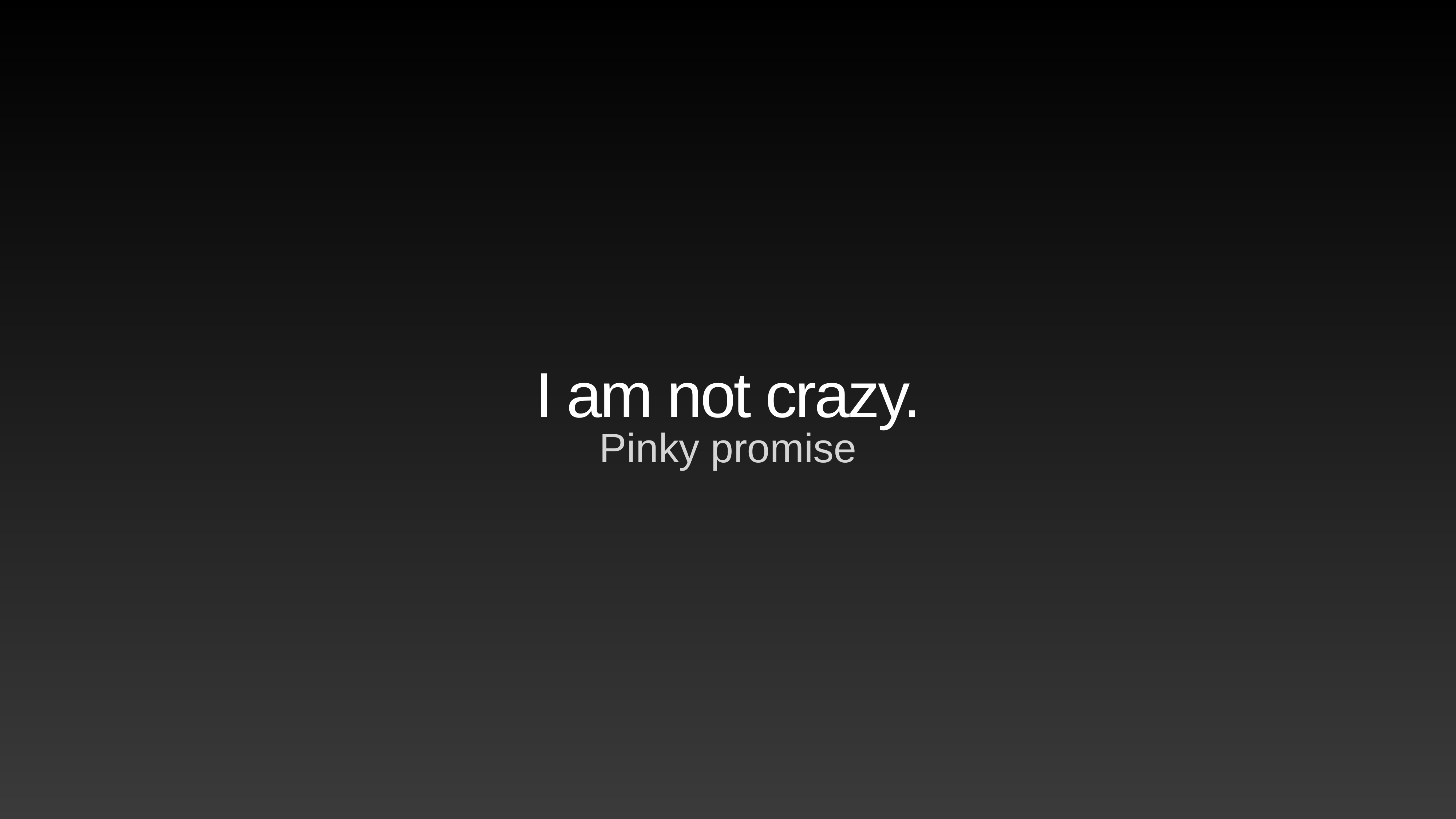

# I am not crazy.
Pinky promise